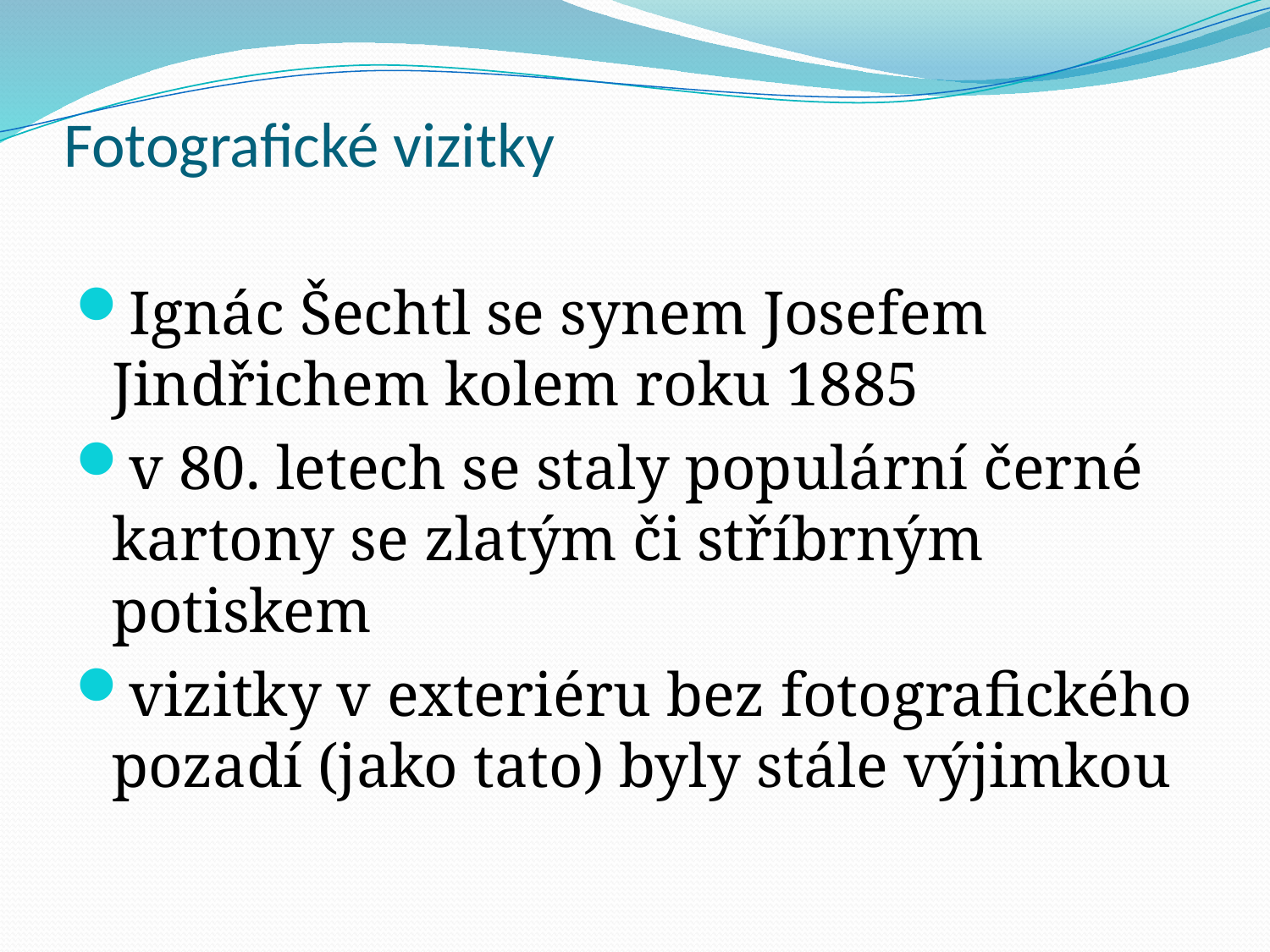

# Fotografické vizitky
Ignác Šechtl se synem Josefem Jindřichem kolem roku 1885
v 80. letech se staly populární černé kartony se zlatým či stříbrným potiskem
vizitky v exteriéru bez fotografického pozadí (jako tato) byly stále výjimkou